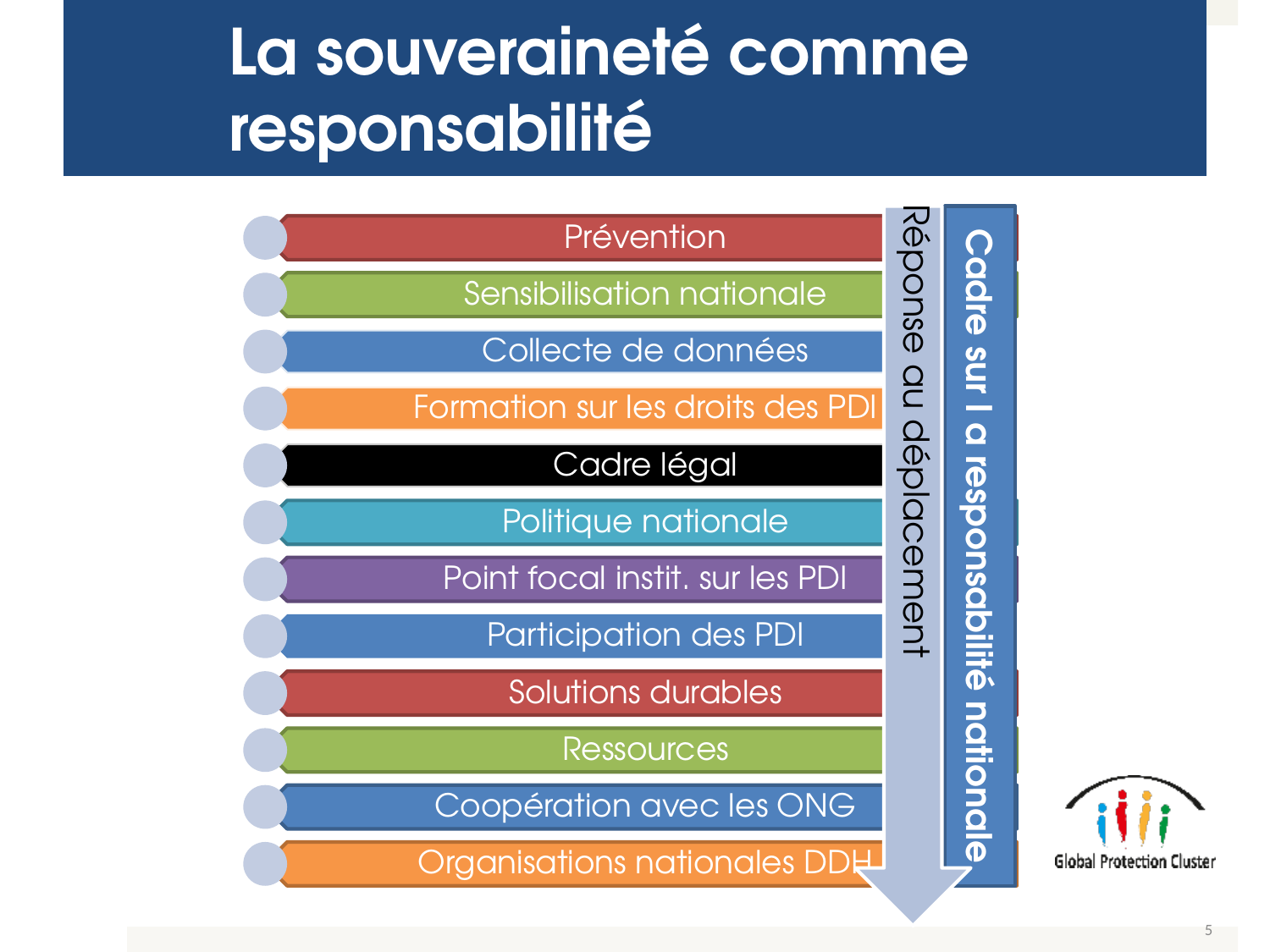

# La souveraineté comme responsabilité
Prévention
Sensibilisation nationale
Collecte de données
Formation sur les droits des PDI
Cadre légal
Politique nationale
Point focal instit. sur les PDI
Participation des PDI
Solutions durables
Ressources
Coopération avec les ONG
Organisations nationales DDH
Réponse au déplacement

Cadre sur l a responsabilité nationale